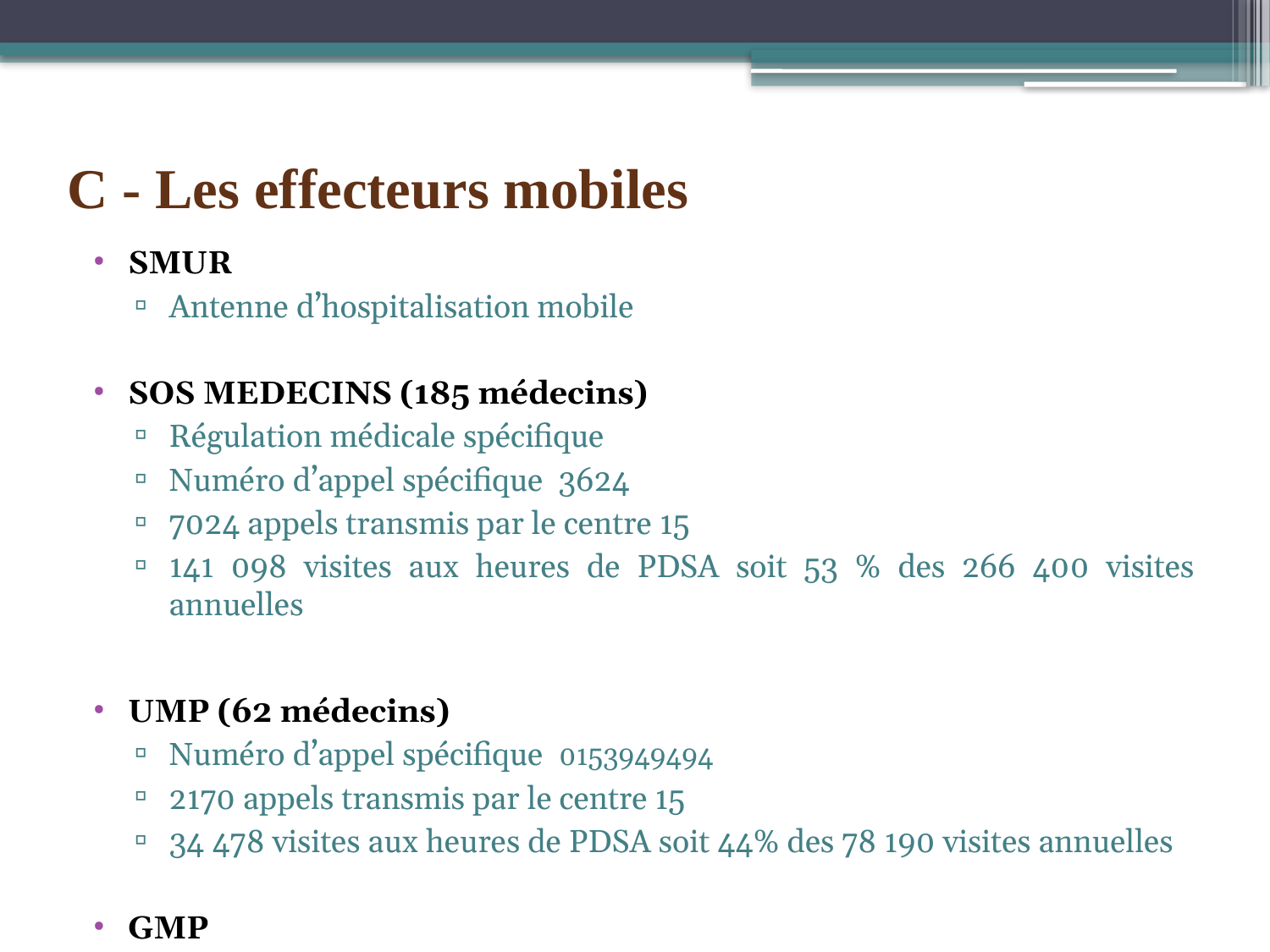

# C - Les effecteurs mobiles
SMUR
Antenne d’hospitalisation mobile

SOS MEDECINS (185 médecins)
Régulation médicale spécifique
Numéro d’appel spécifique  3624
7024 appels transmis par le centre 15
141 098 visites aux heures de PDSA soit 53 % des 266 400 visites annuelles

UMP (62 médecins)
Numéro d’appel spécifique  0153949494
2170 appels transmis par le centre 15
34 478 visites aux heures de PDSA soit 44% des 78 190 visites annuelles

GMP